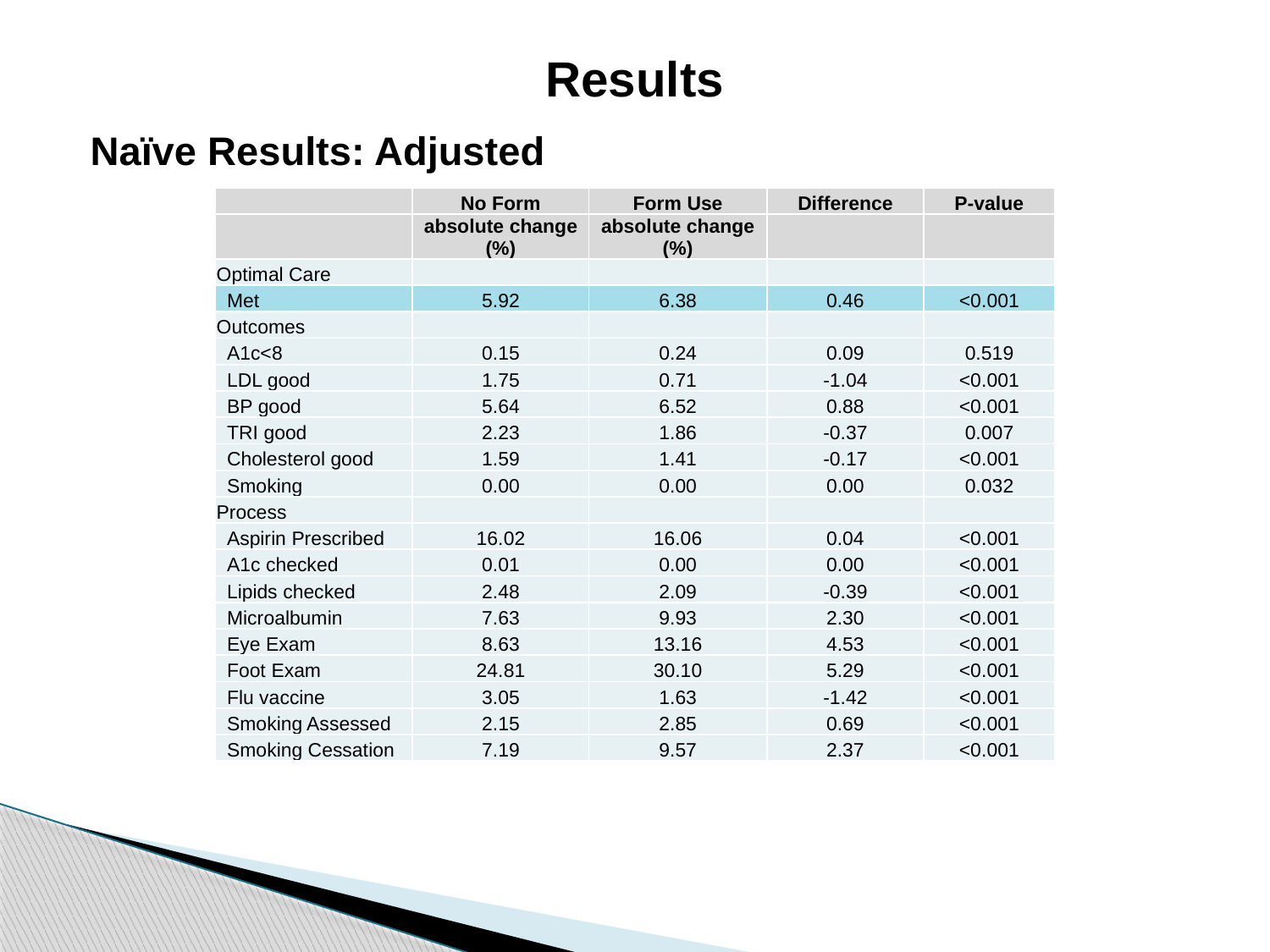

# Results
Naïve Results: Adjusted
|  | No Form | Form Use | Difference | P-value |
| --- | --- | --- | --- | --- |
|  | absolute change (%) | absolute change (%) |  |  |
| Optimal Care |  |  |  |  |
| Met | 5.92 | 6.38 | 0.46 | <0.001 |
| Outcomes |  |  |  |  |
| A1c<8 | 0.15 | 0.24 | 0.09 | 0.519 |
| LDL good | 1.75 | 0.71 | -1.04 | <0.001 |
| BP good | 5.64 | 6.52 | 0.88 | <0.001 |
| TRI good | 2.23 | 1.86 | -0.37 | 0.007 |
| Cholesterol good | 1.59 | 1.41 | -0.17 | <0.001 |
| Smoking | 0.00 | 0.00 | 0.00 | 0.032 |
| Process |  |  |  |  |
| Aspirin Prescribed | 16.02 | 16.06 | 0.04 | <0.001 |
| A1c checked | 0.01 | 0.00 | 0.00 | <0.001 |
| Lipids checked | 2.48 | 2.09 | -0.39 | <0.001 |
| Microalbumin | 7.63 | 9.93 | 2.30 | <0.001 |
| Eye Exam | 8.63 | 13.16 | 4.53 | <0.001 |
| Foot Exam | 24.81 | 30.10 | 5.29 | <0.001 |
| Flu vaccine | 3.05 | 1.63 | -1.42 | <0.001 |
| Smoking Assessed | 2.15 | 2.85 | 0.69 | <0.001 |
| Smoking Cessation | 7.19 | 9.57 | 2.37 | <0.001 |